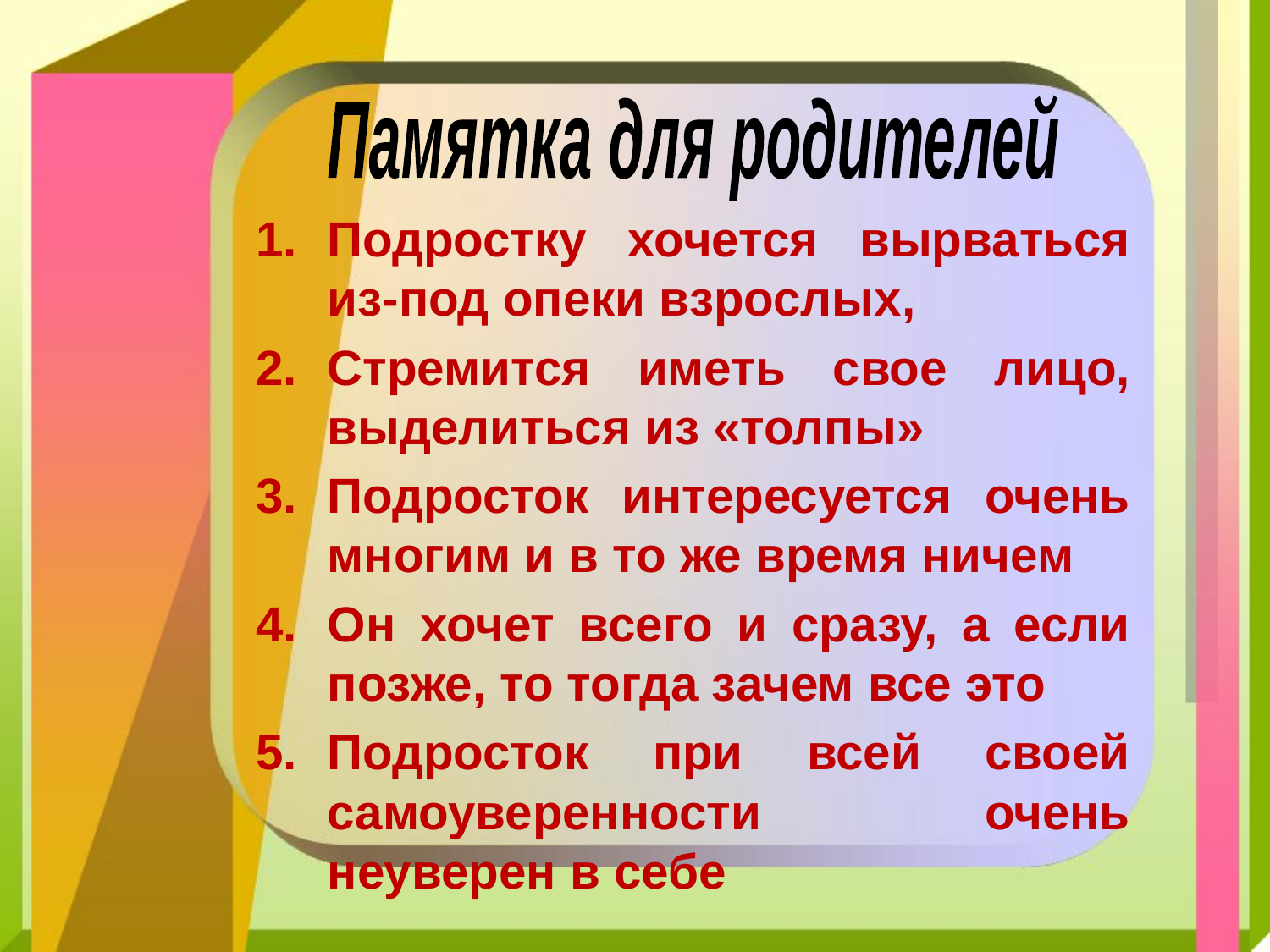

Памятка для родителей
Подростку хочется вырваться из-под опеки взрослых,
Стремится иметь свое лицо, выделиться из «толпы»
Подросток интересуется очень многим и в то же время ничем
Он хочет всего и сразу, а если позже, то тогда зачем все это
Подросток при всей своей самоуверенности очень неуверен в себе